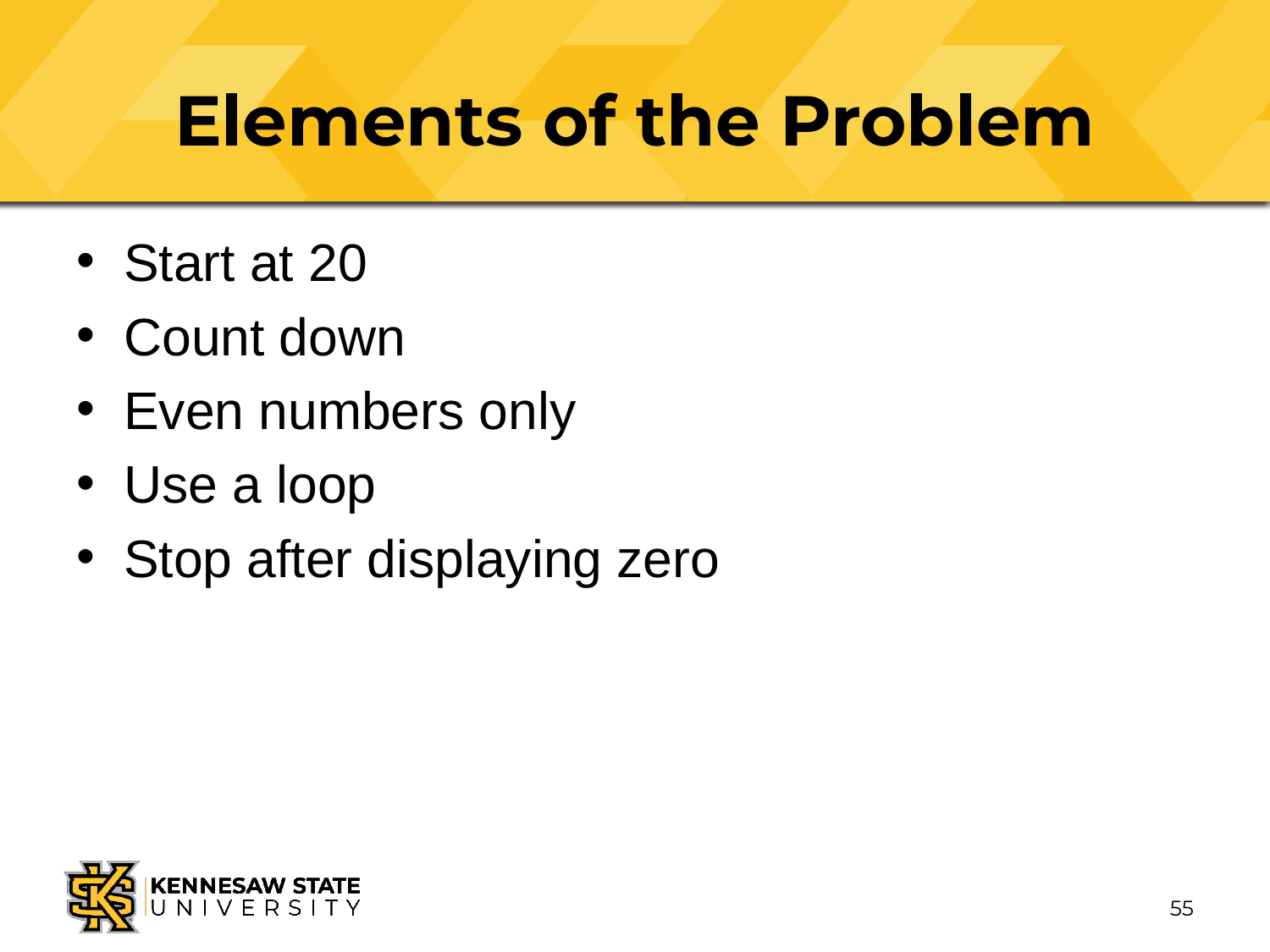

# Elements of the Problem
Start at 20
Count down
Even numbers only
Use a loop
Stop after displaying zero
55